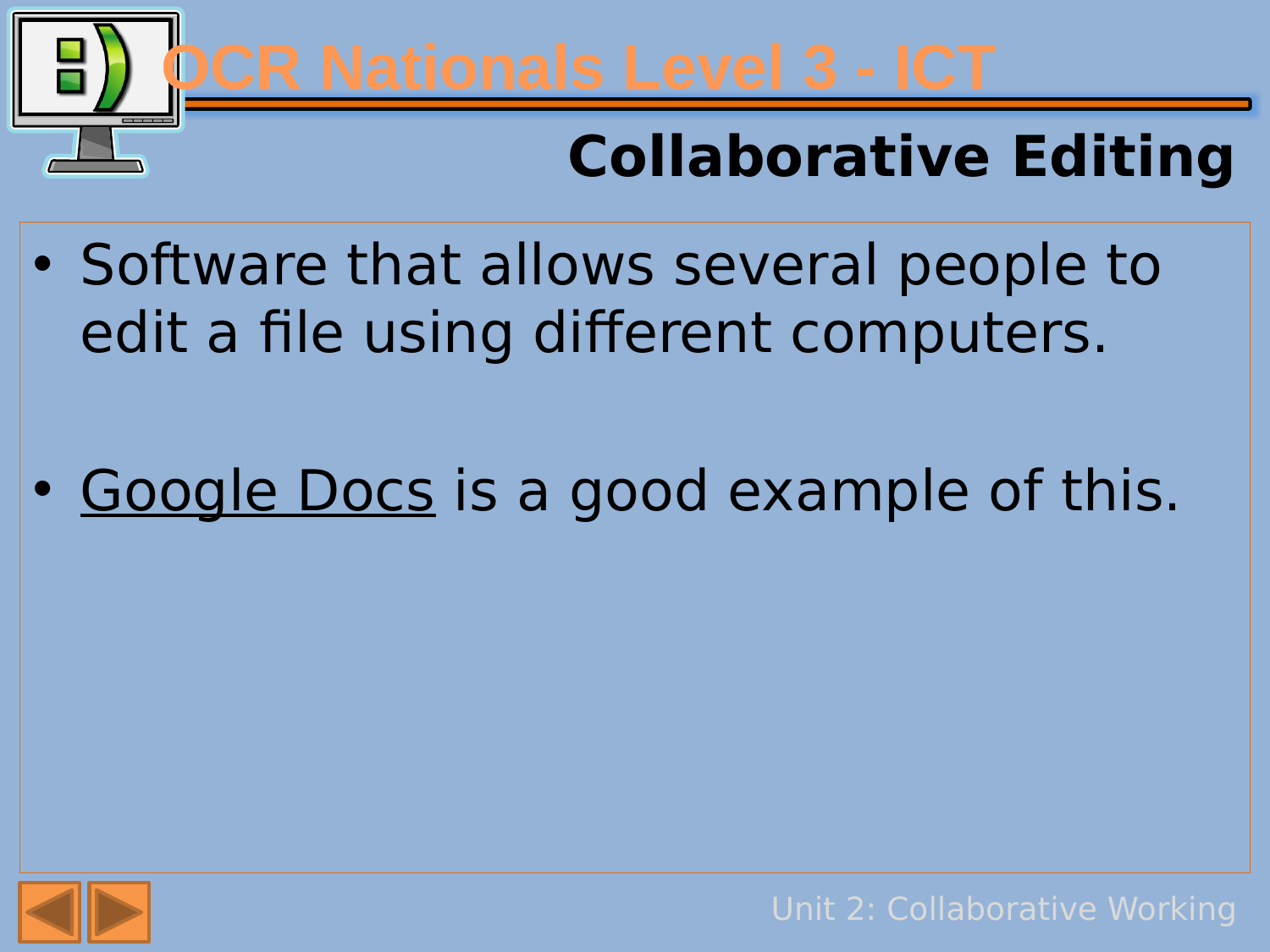

# Collaborative Editing
Software that allows several people to edit a file using different computers.

Google Docs is a good example of this.